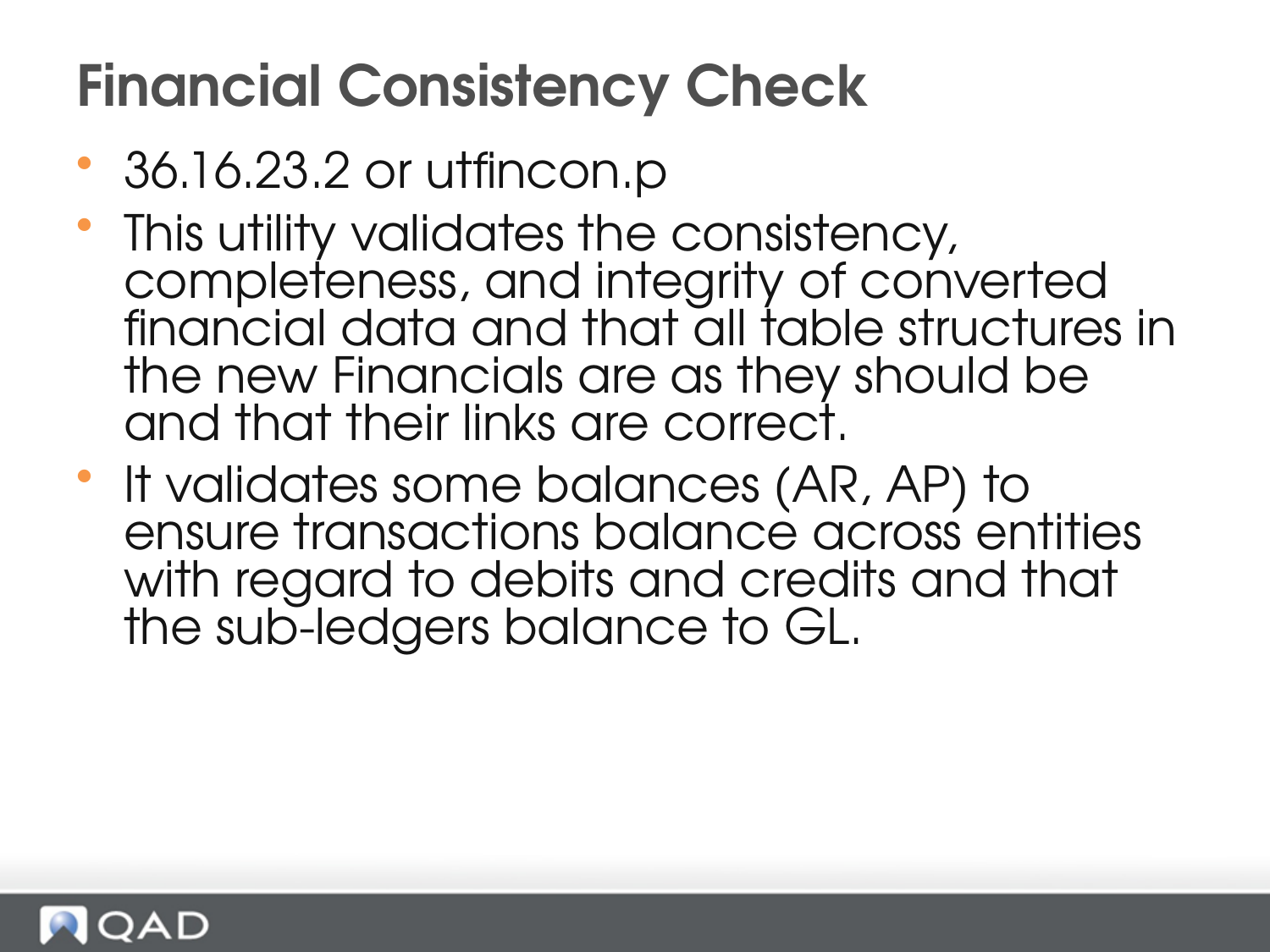

# Financial Consistency Check

36.16.23.2 or utfincon.p
This utility validates the consistency, completeness, and integrity of converted financial data and that all table structures in the new Financials are as they should be and that their links are correct.
It validates some balances (AR, AP) to ensure transactions balance across entities with regard to debits and credits and that the sub-ledgers balance to GL.